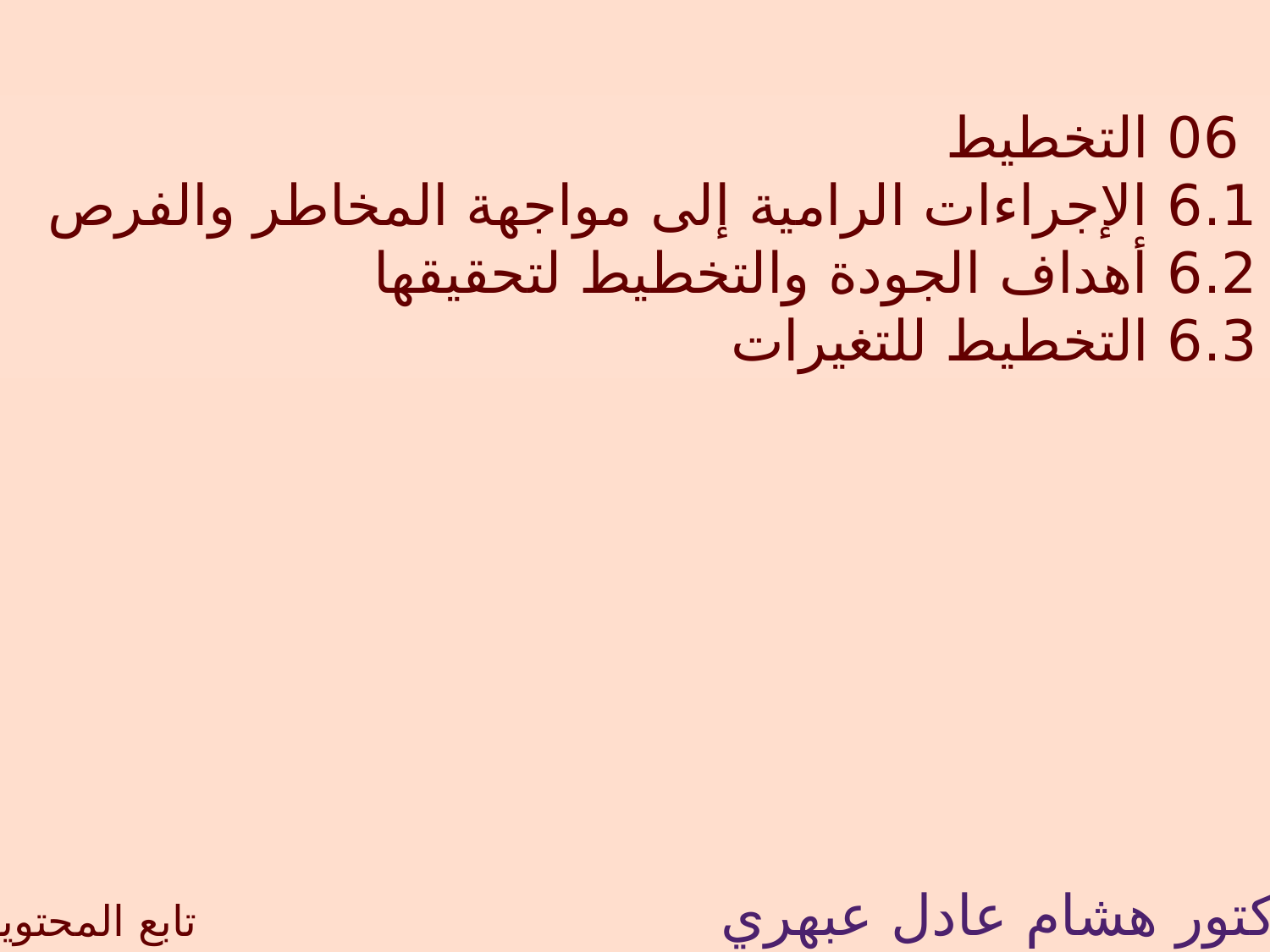

06 التخطيط
	6.1 الإجراءات الرامية إلى مواجهة المخاطر والفرص
	6.2 أهداف الجودة والتخطيط لتحقيقها
	6.3 التخطيط للتغيرات
الدكتور هشام عادل عبهري
 تابع المحتويات